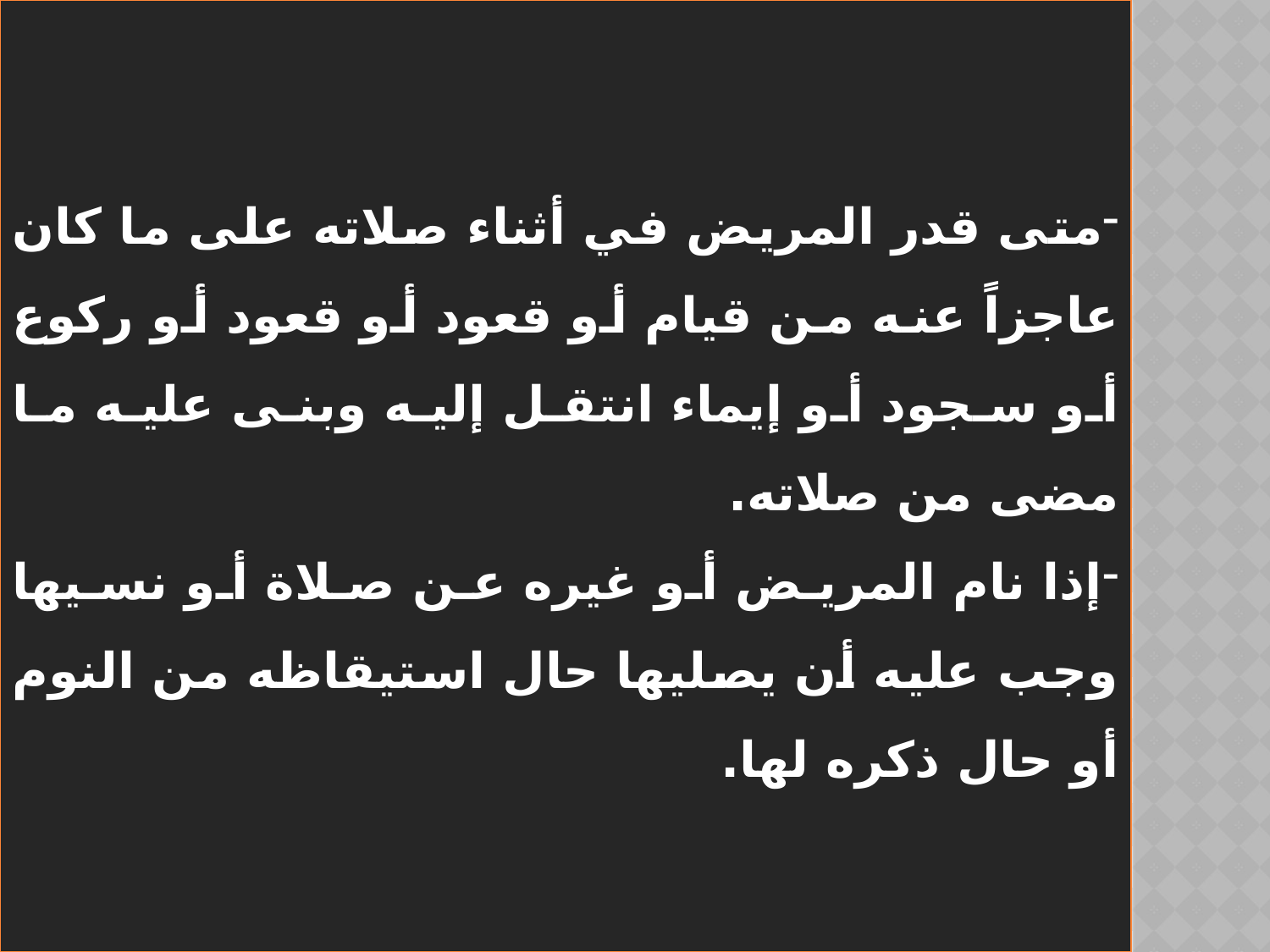

متى قدر المريض في أثناء صلاته على ما كان عاجزاً عنه من قيام أو قعود أو قعود أو ركوع أو سجود أو إيماء انتقل إليه وبنى عليه ما مضى من صلاته.
إذا نام المريض أو غيره عن صلاة أو نسيها وجب عليه أن يصليها حال استيقاظه من النوم أو حال ذكره لها.